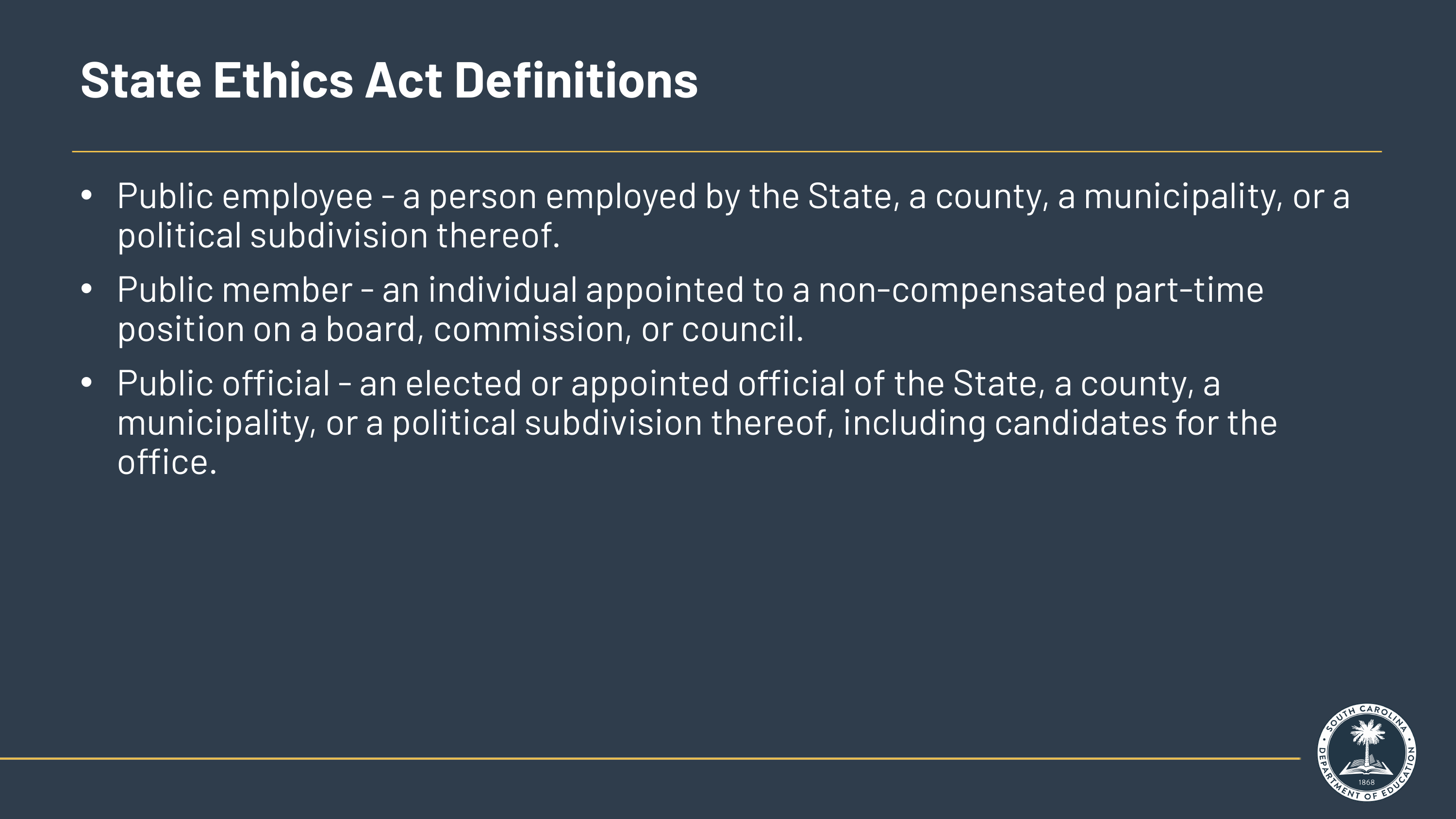

# State Ethics Act Definitions
Public employee - a person employed by the State, a county, a municipality, or a political subdivision thereof.
Public member - an individual appointed to a non-compensated part-time position on a board, commission, or council.
Public official - an elected or appointed official of the State, a county, a municipality, or a political subdivision thereof, including candidates for the office.